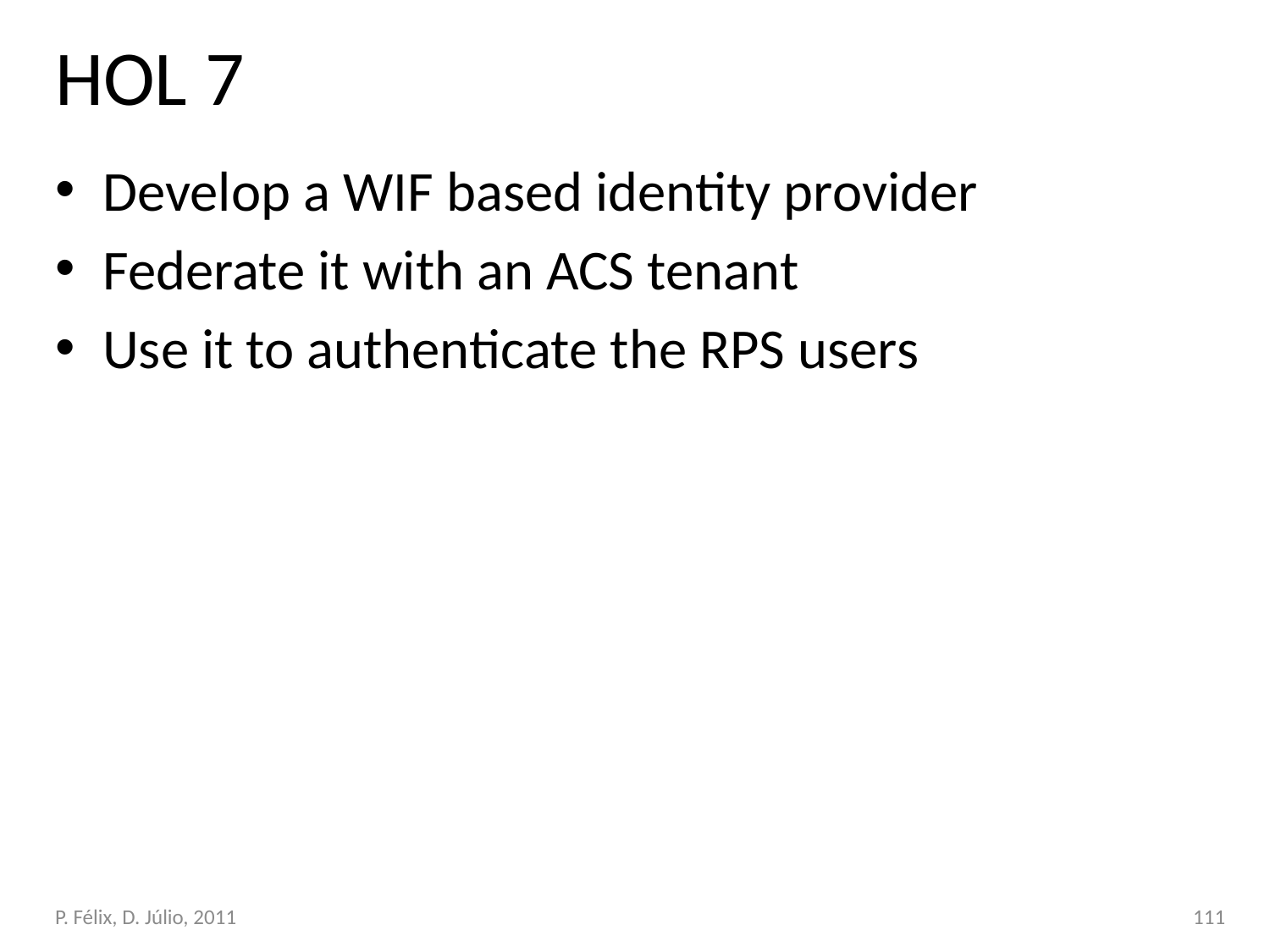

# HOL 7
Develop a WIF based identity provider
Federate it with an ACS tenant
Use it to authenticate the RPS users
P. Félix, D. Júlio, 2011
111